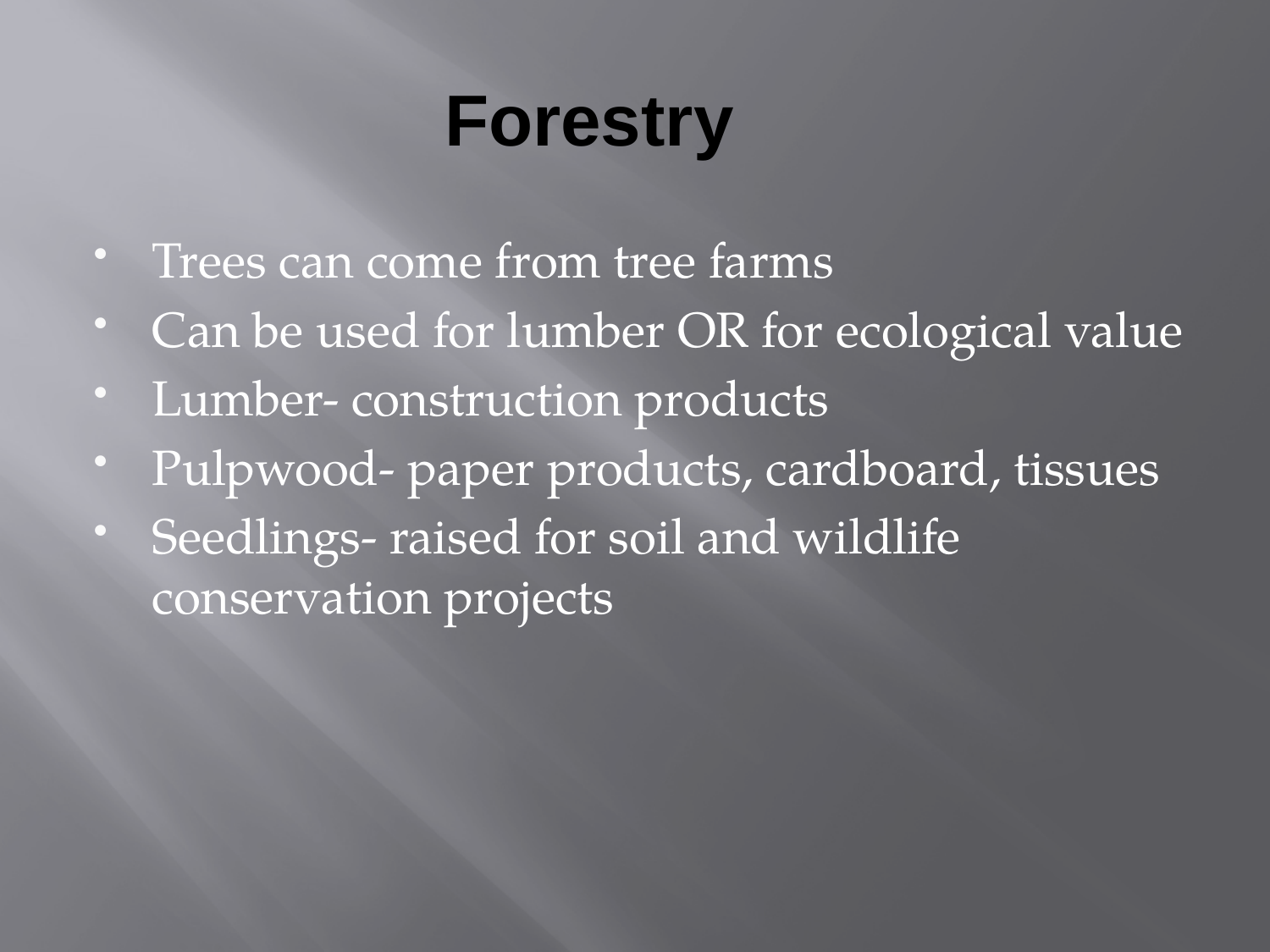

# Forestry
Trees can come from tree farms
Can be used for lumber OR for ecological value
Lumber- construction products
Pulpwood- paper products, cardboard, tissues
Seedlings- raised for soil and wildlife conservation projects